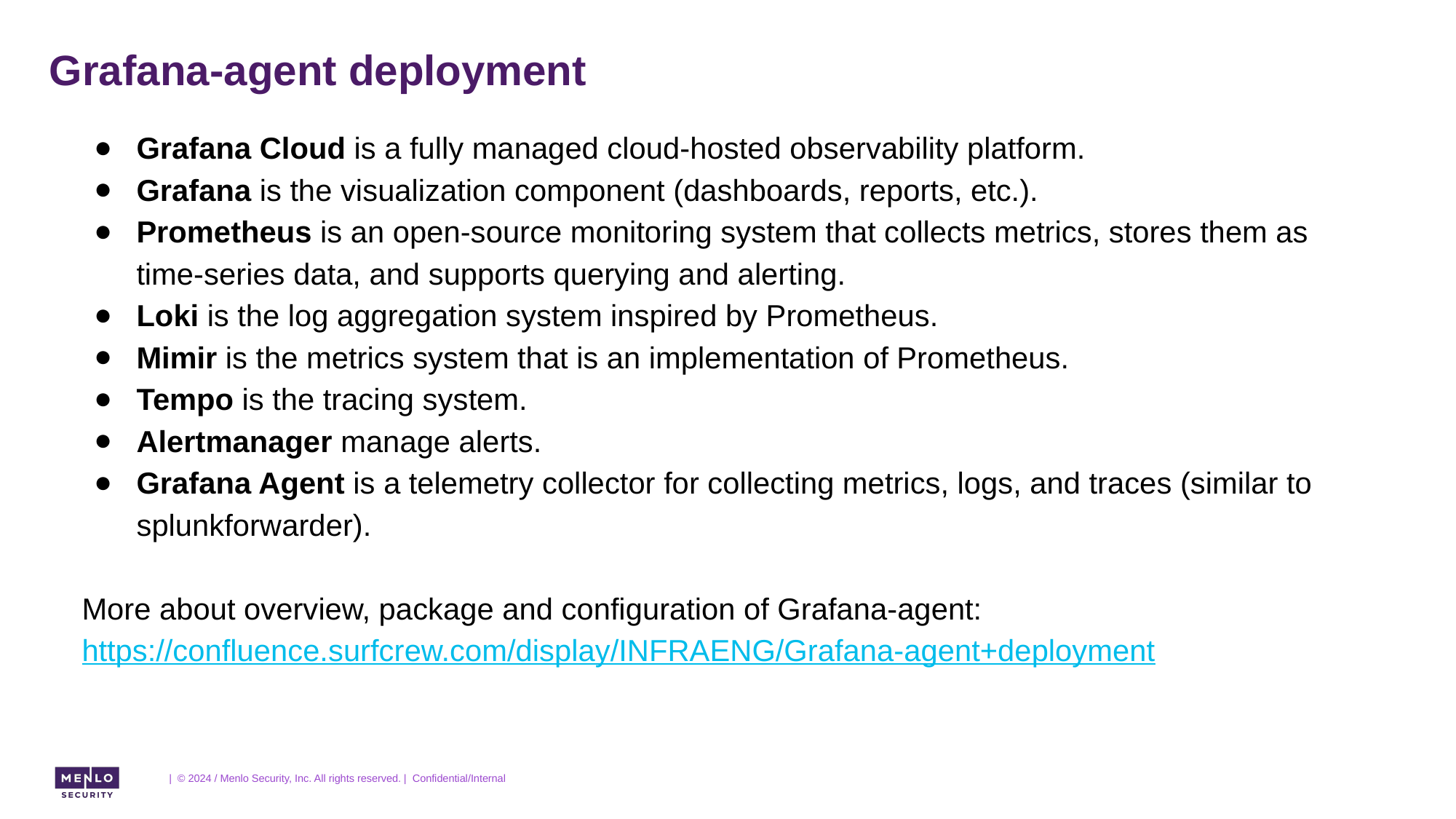

# Grafana-agent deployment
Grafana Cloud is a fully managed cloud-hosted observability platform.
Grafana is the visualization component (dashboards, reports, etc.).
Prometheus is an open-source monitoring system that collects metrics, stores them as time-series data, and supports querying and alerting.
Loki is the log aggregation system inspired by Prometheus.
Mimir is the metrics system that is an implementation of Prometheus.
Tempo is the tracing system.
Alertmanager manage alerts.
Grafana Agent is a telemetry collector for collecting metrics, logs, and traces (similar to splunkforwarder).

More about overview, package and configuration of Grafana-agent:
https://confluence.surfcrew.com/display/INFRAENG/Grafana-agent+deployment

|  © 2024 / Menlo Security, Inc. All rights reserved. |  Confidential/Internal